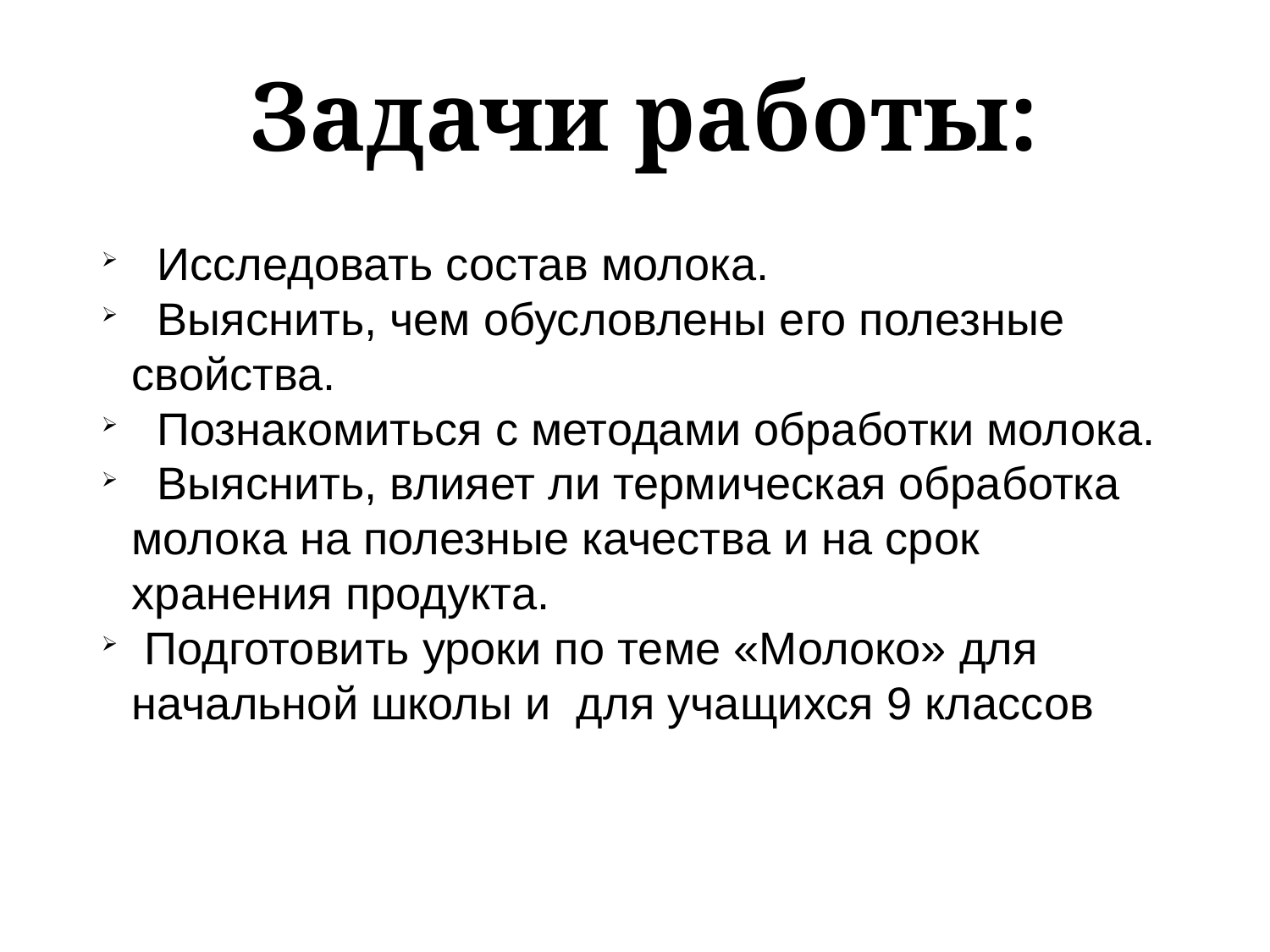

Задачи работы:
  Исследовать состав молока.
  Выяснить, чем обусловлены его полезные свойства.
  Познакомиться с методами обработки молока.
  Выяснить, влияет ли термическая обработка молока на полезные качества и на срок хранения продукта.
 Подготовить уроки по теме «Молоко» для начальной школы и  для учащихся 9 классов